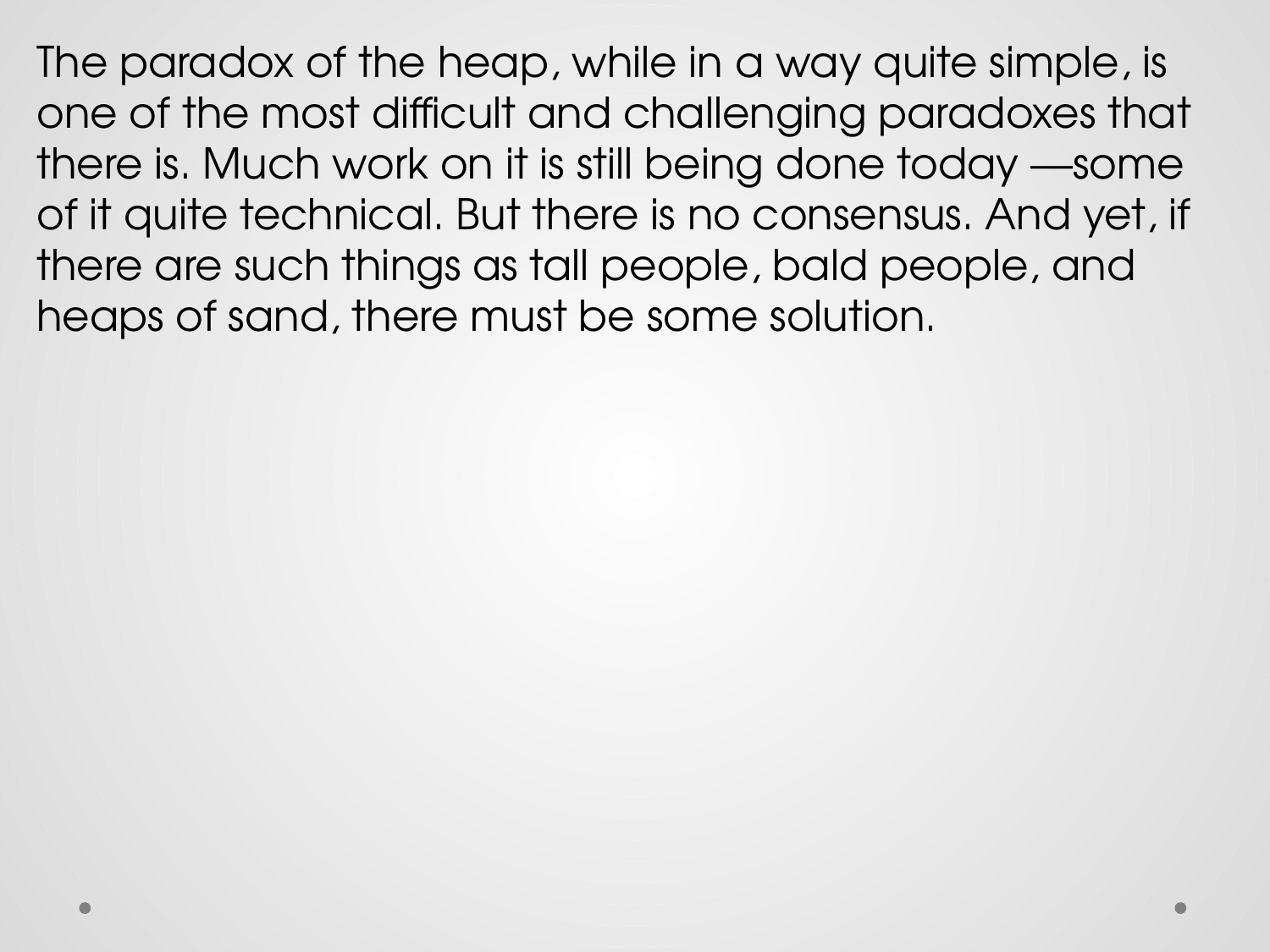

The paradox of the heap, while in a way quite simple, is one of the most difficult and challenging paradoxes that there is. Much work on it is still being done today ––some of it quite technical. But there is no consensus. And yet, if there are such things as tall people, bald people, and heaps of sand, there must be some solution.